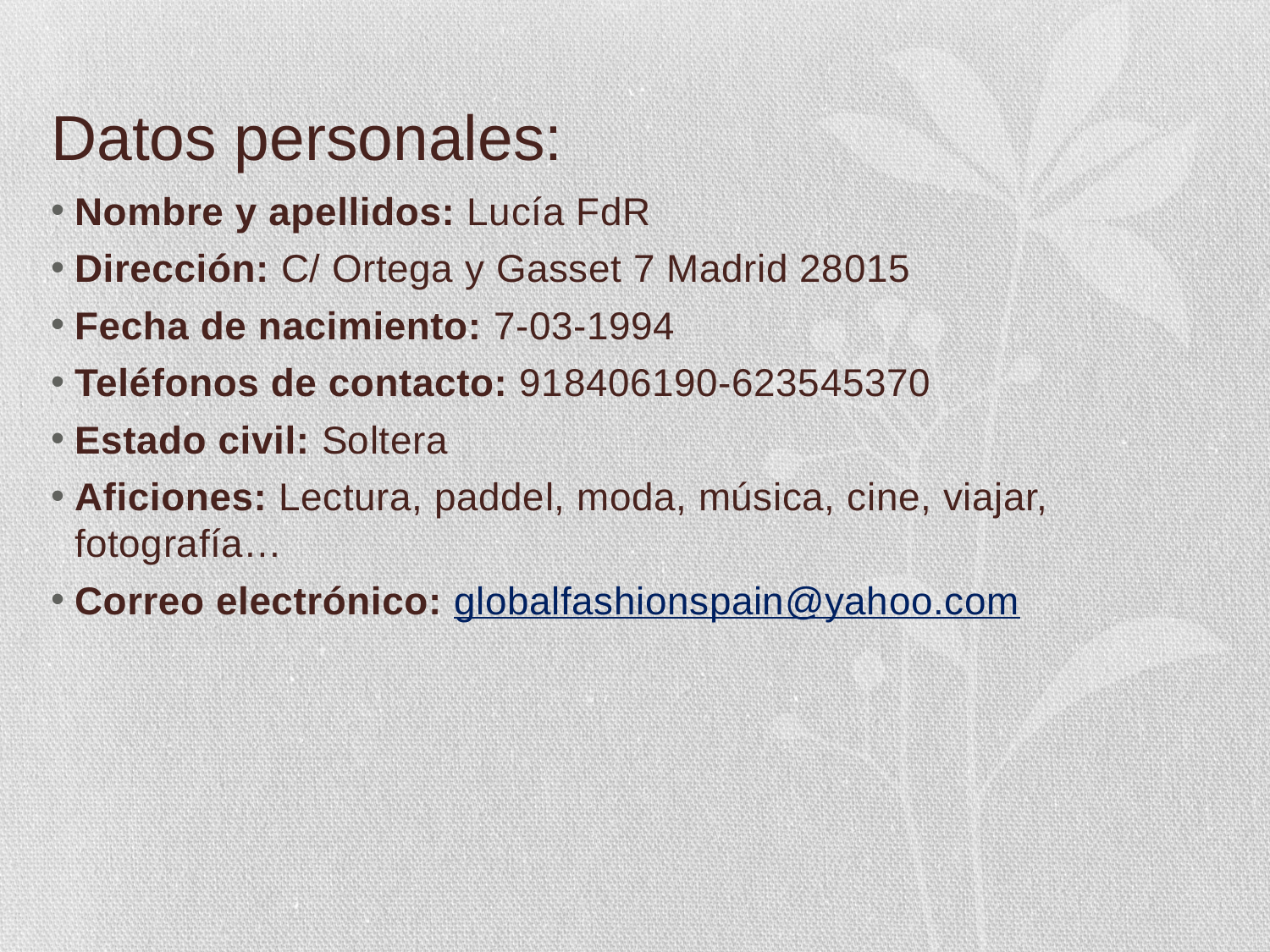

# Datos personales:
Nombre y apellidos: Lucía FdR
Dirección: C/ Ortega y Gasset 7 Madrid 28015
Fecha de nacimiento: 7-03-1994
Teléfonos de contacto: 918406190-623545370
Estado civil: Soltera
Aficiones: Lectura, paddel, moda, música, cine, viajar, fotografía…
Correo electrónico: globalfashionspain@yahoo.com